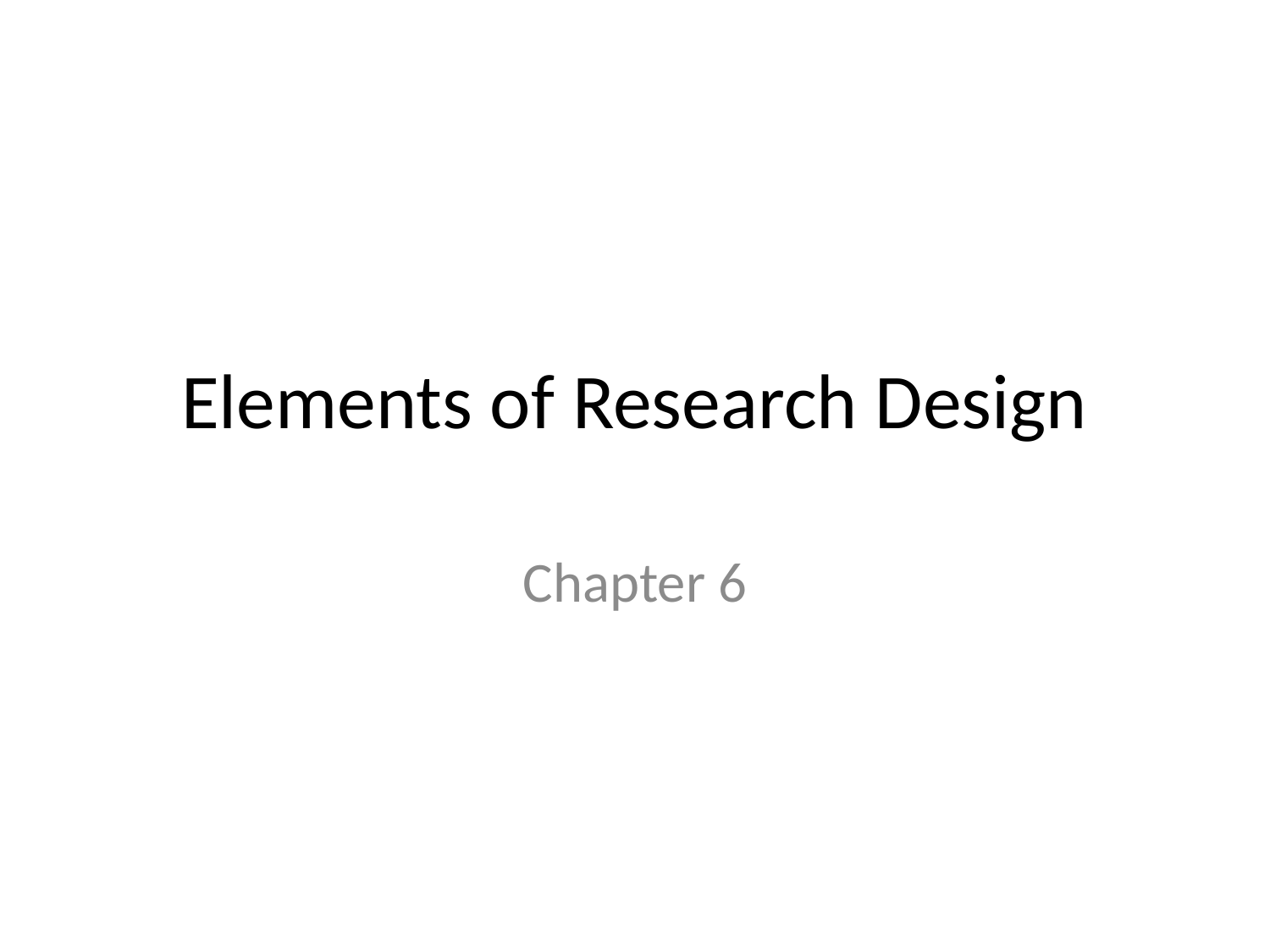

# Elements of Research Design
Chapter 6